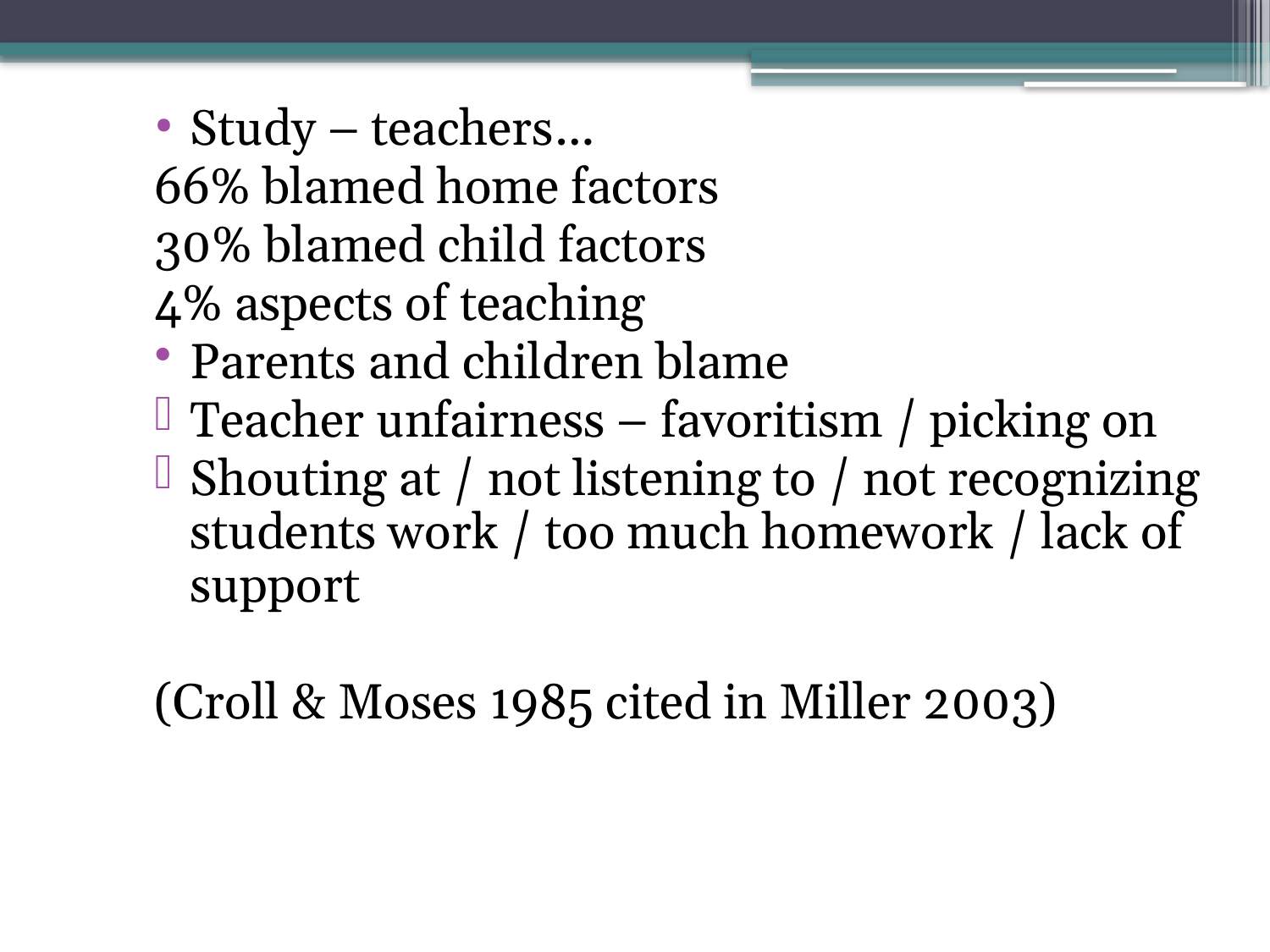

Study – teachers…
66% blamed home factors
30% blamed child factors
4% aspects of teaching
Parents and children blame
Teacher unfairness – favoritism / picking on
Shouting at / not listening to / not recognizing students work / too much homework / lack of support

(Croll & Moses 1985 cited in Miller 2003)